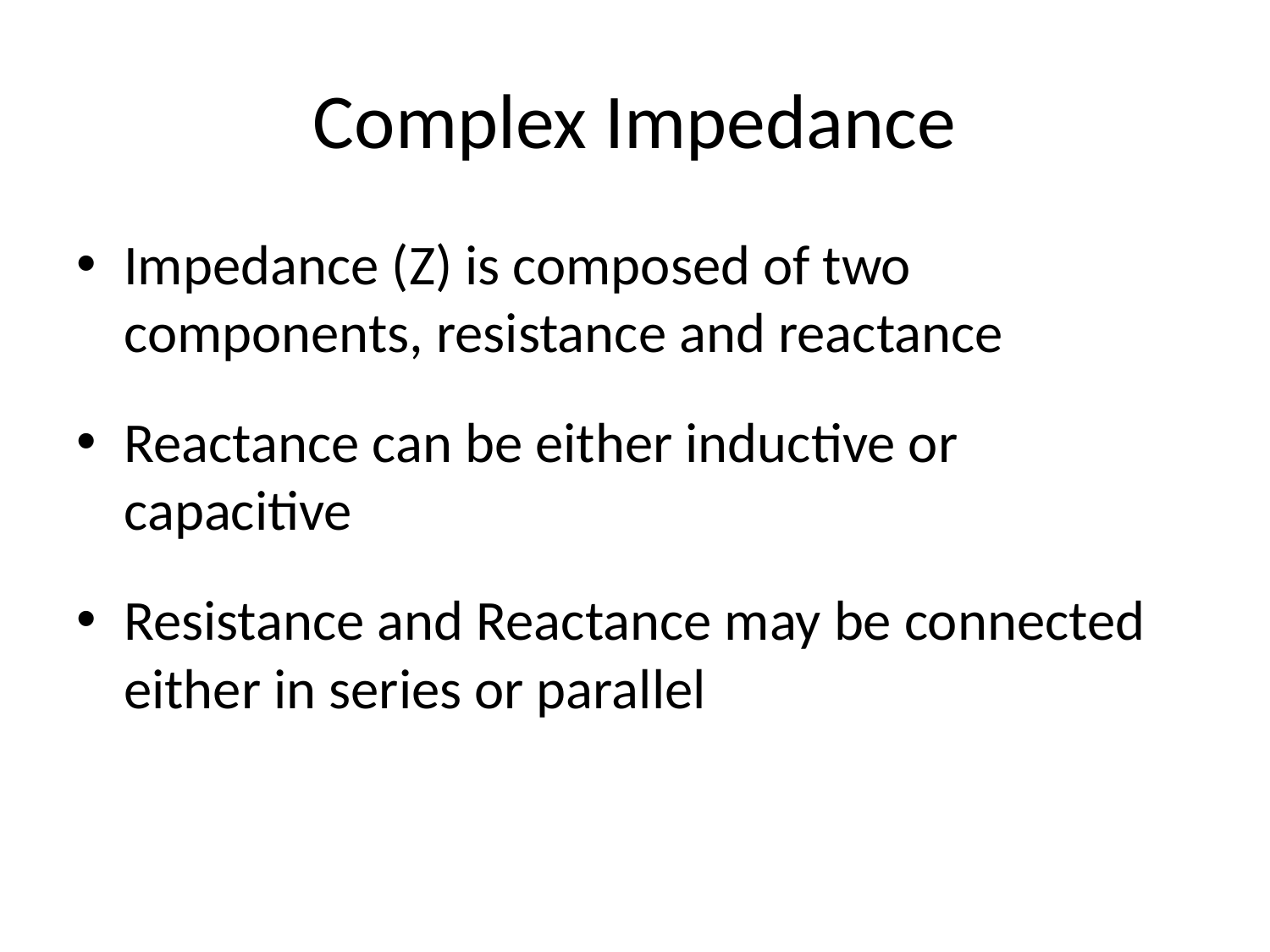

# Complex Impedance
Impedance (Z) is composed of two components, resistance and reactance
Reactance can be either inductive or capacitive
Resistance and Reactance may be connected either in series or parallel